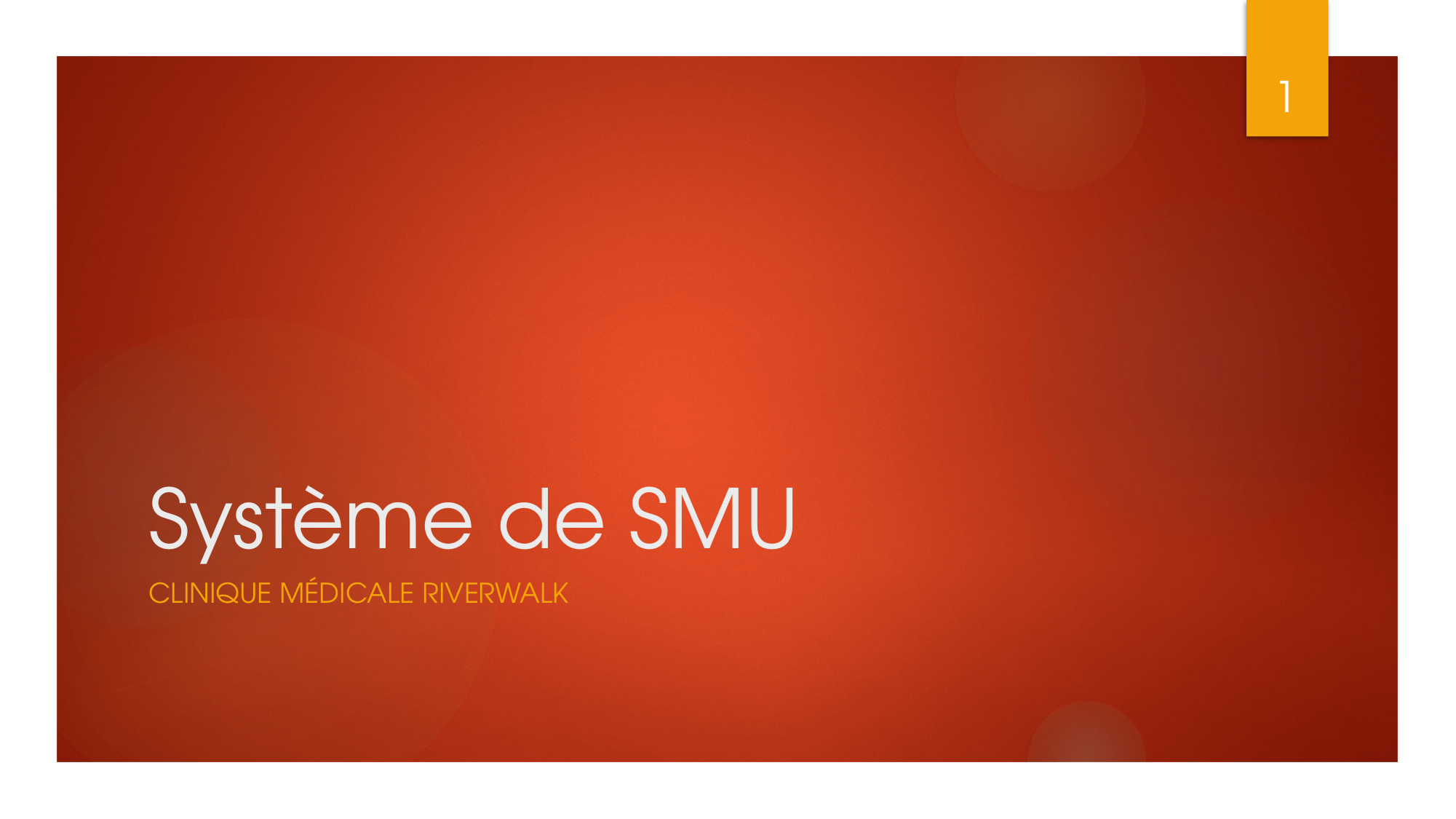

1
# Système de SMU
Clinique médicale Riverwalk